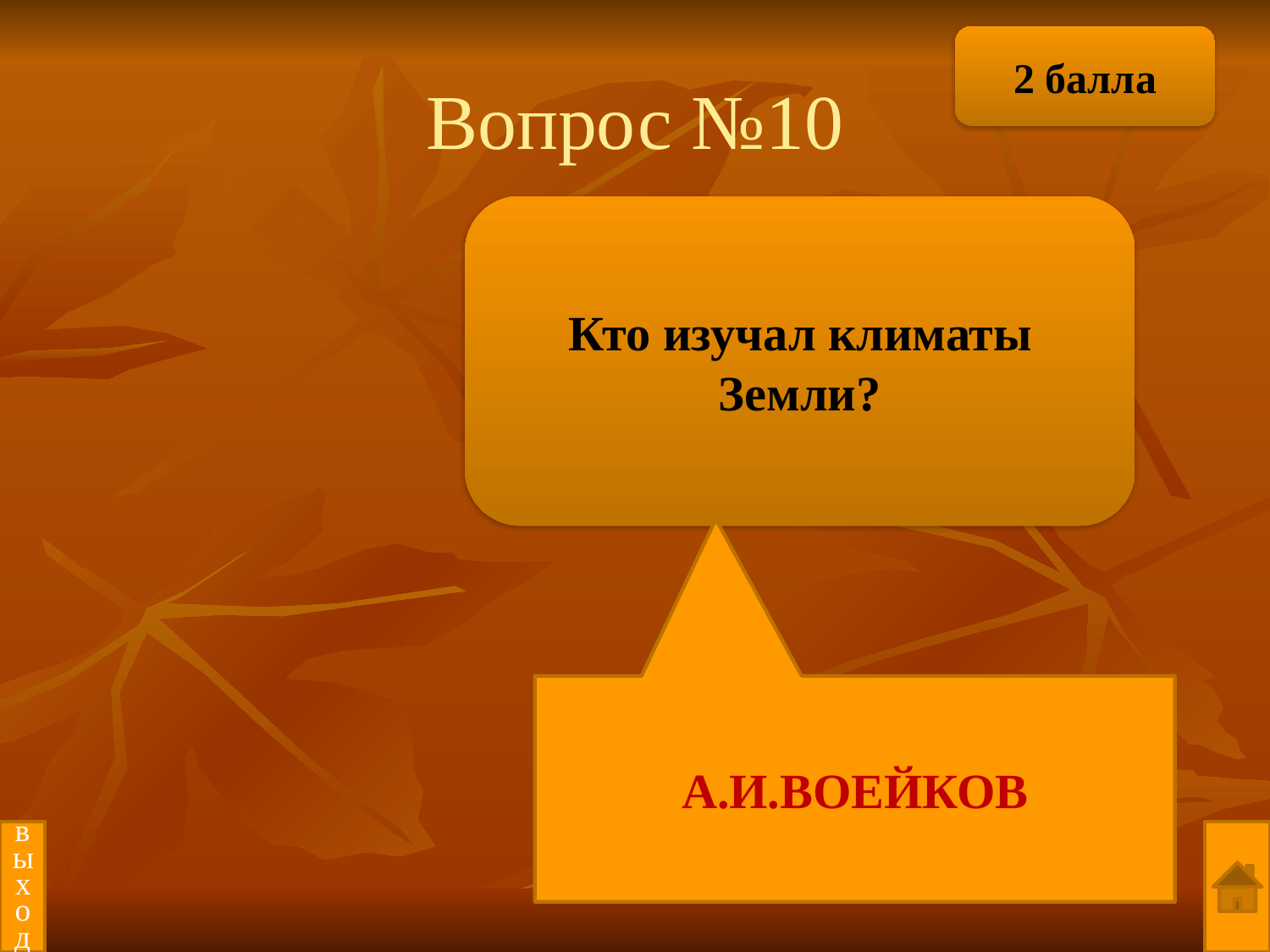

2 балла
# Вопрос №10
Кто изучал климаты Земли?
А.И.ВОЕЙКОВ
выход